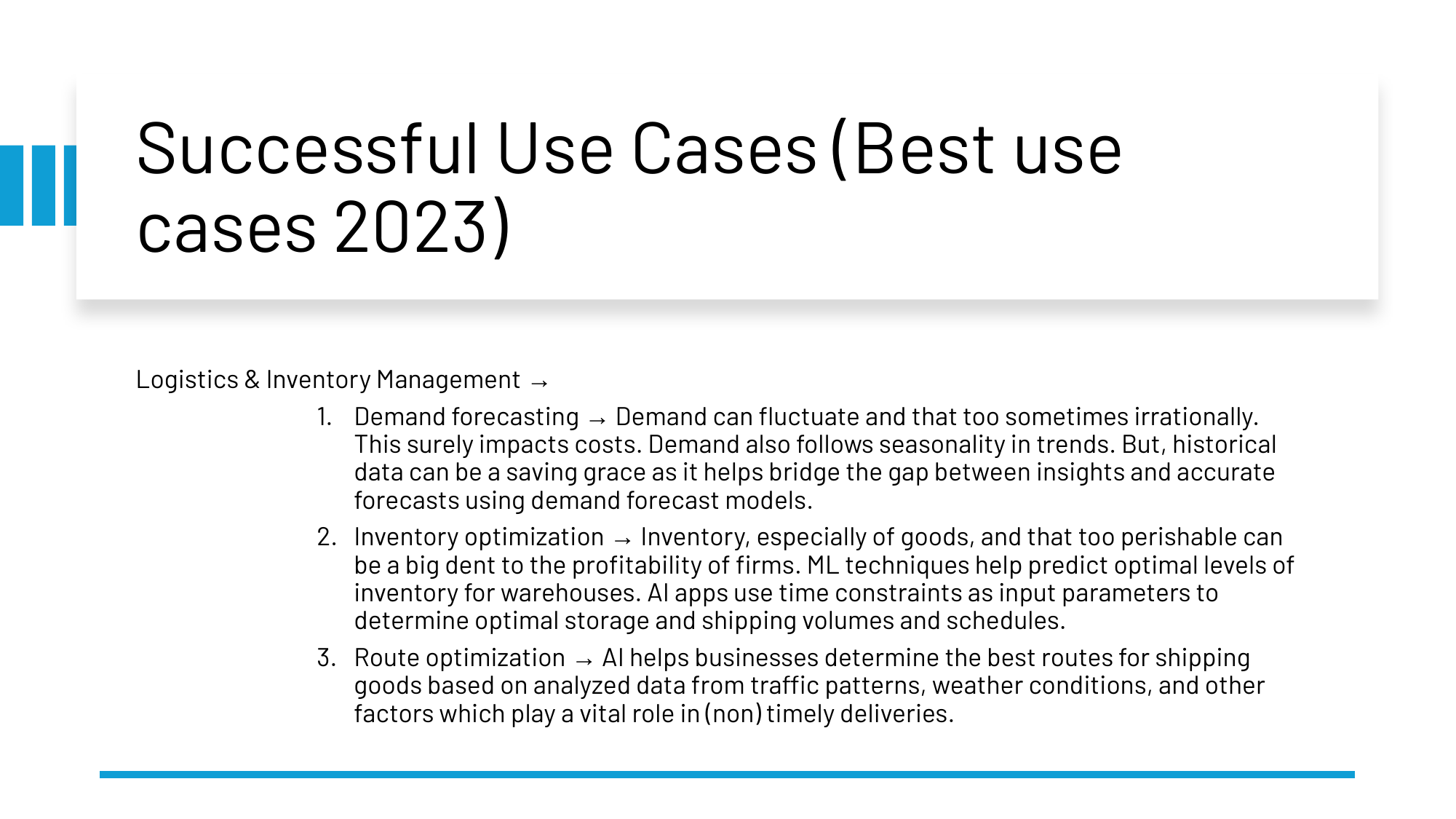

# Successful Use Cases (Best use cases 2023)

Logistics & Inventory Management →
Demand forecasting → Demand can fluctuate and that too sometimes irrationally. This surely impacts costs. Demand also follows seasonality in trends. But, historical data can be a saving grace as it helps bridge the gap between insights and accurate forecasts using demand forecast models.
Inventory optimization → Inventory, especially of goods, and that too perishable can be a big dent to the profitability of firms. ML techniques help predict optimal levels of inventory for warehouses. AI apps use time constraints as input parameters to determine optimal storage and shipping volumes and schedules.
Route optimization → AI helps businesses determine the best routes for shipping goods based on analyzed data from traffic patterns, weather conditions, and other factors which play a vital role in (non) timely deliveries.